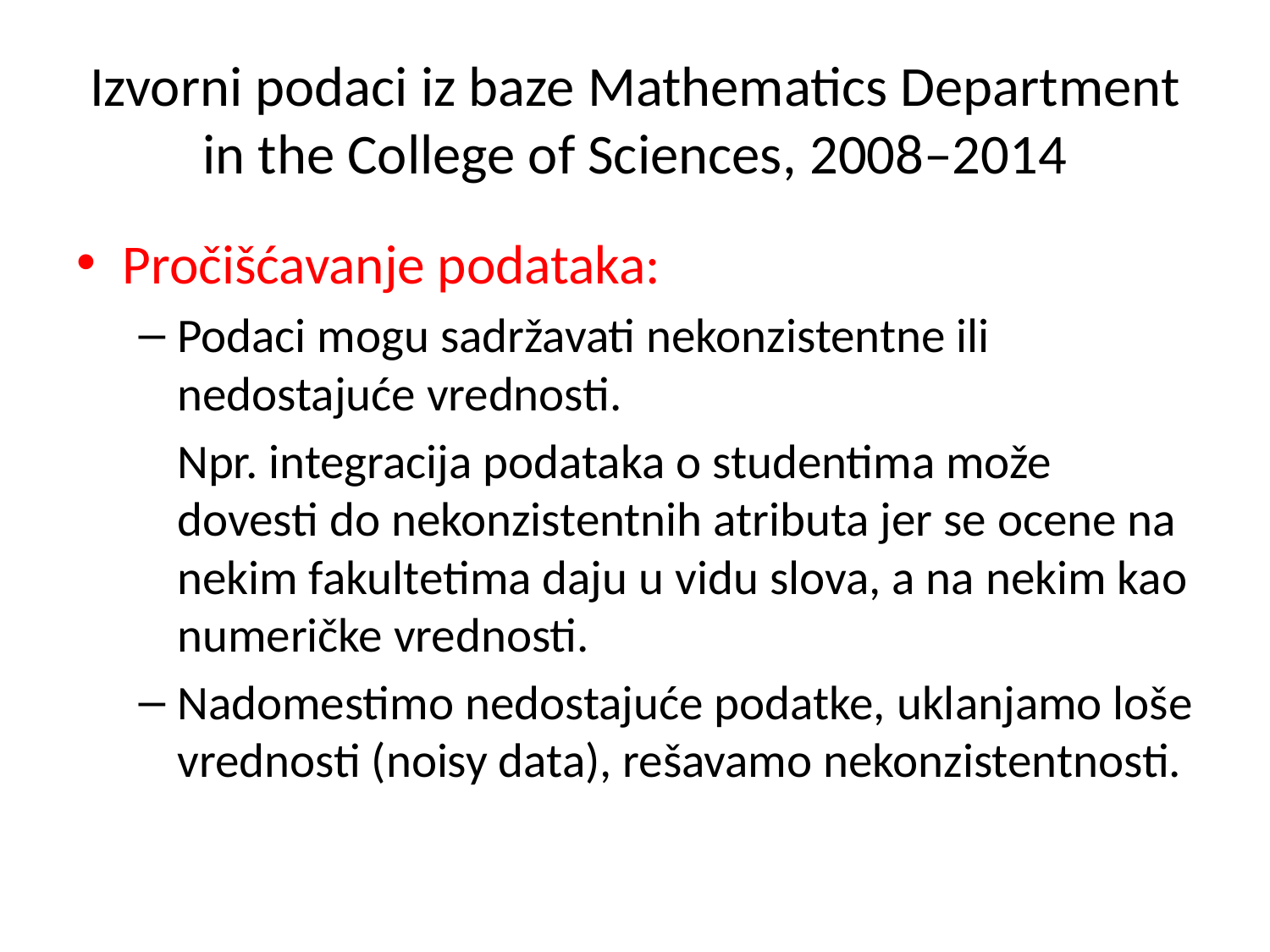

# Izvorni podaci iz baze Mathematics Department in the College of Sciences, 2008‒2014
Pročišćavanje podataka:
Podaci mogu sadržavati nekonzistentne ili nedostajuće vrednosti.
	Npr. integracija podataka o studentima može dovesti do nekonzistentnih atributa jer se ocene na nekim fakultetima daju u vidu slova, a na nekim kao numeričke vrednosti.
Nadomestimo nedostajuće podatke, uklanjamo loše vrednosti (noisy data), rešavamo nekonzistentnosti.